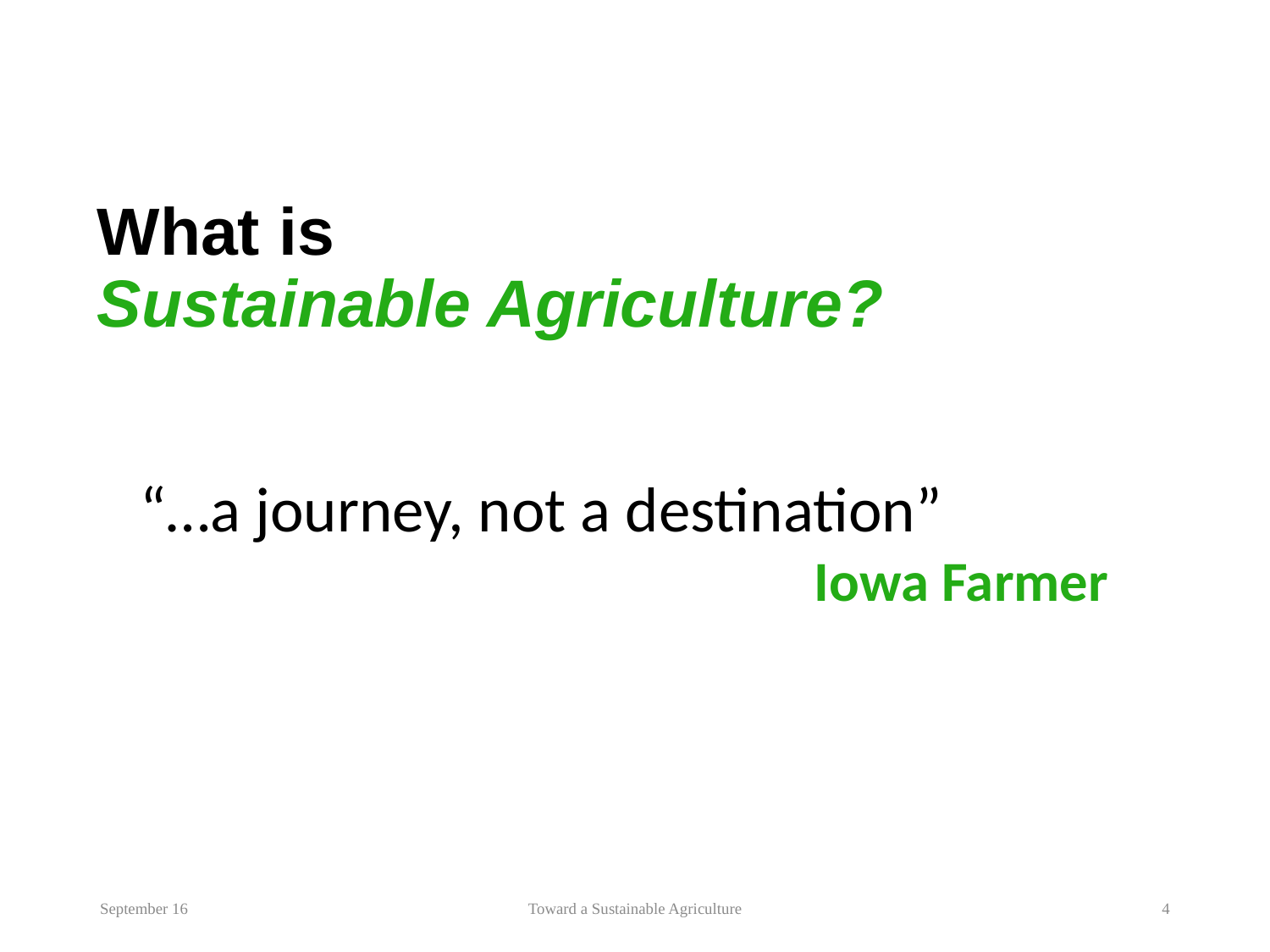

# What is Sustainable Agriculture?

“…a journey, not a destination”
					Iowa Farmer

September 16
Toward a Sustainable Agriculture
4